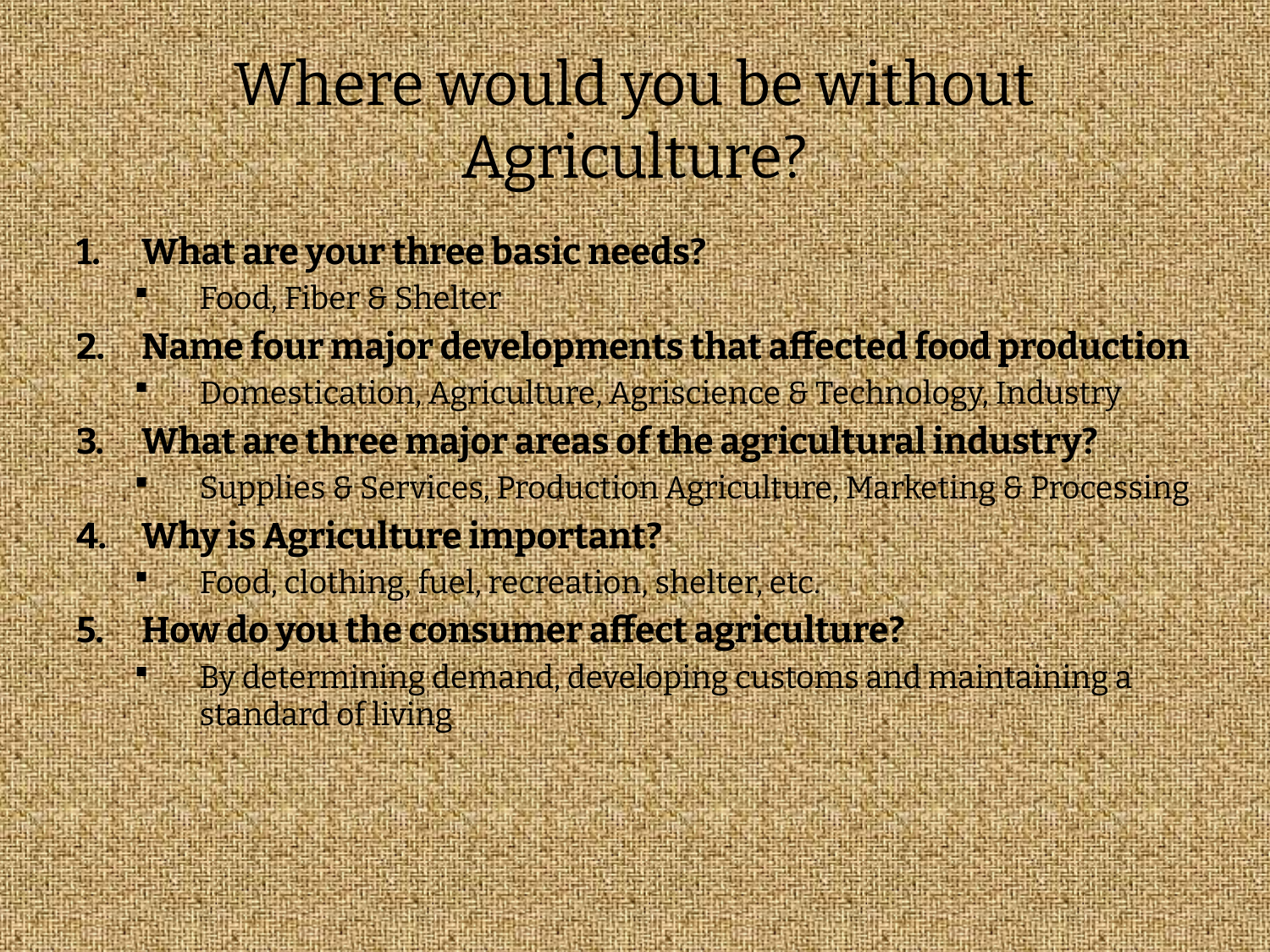

# Where would you be without Agriculture?
What are your three basic needs?
Food, Fiber & Shelter
Name four major developments that affected food production
Domestication, Agriculture, Agriscience & Technology, Industry
What are three major areas of the agricultural industry?
Supplies & Services, Production Agriculture, Marketing & Processing
Why is Agriculture important?
Food, clothing, fuel, recreation, shelter, etc.
How do you the consumer affect agriculture?
By determining demand, developing customs and maintaining a standard of living